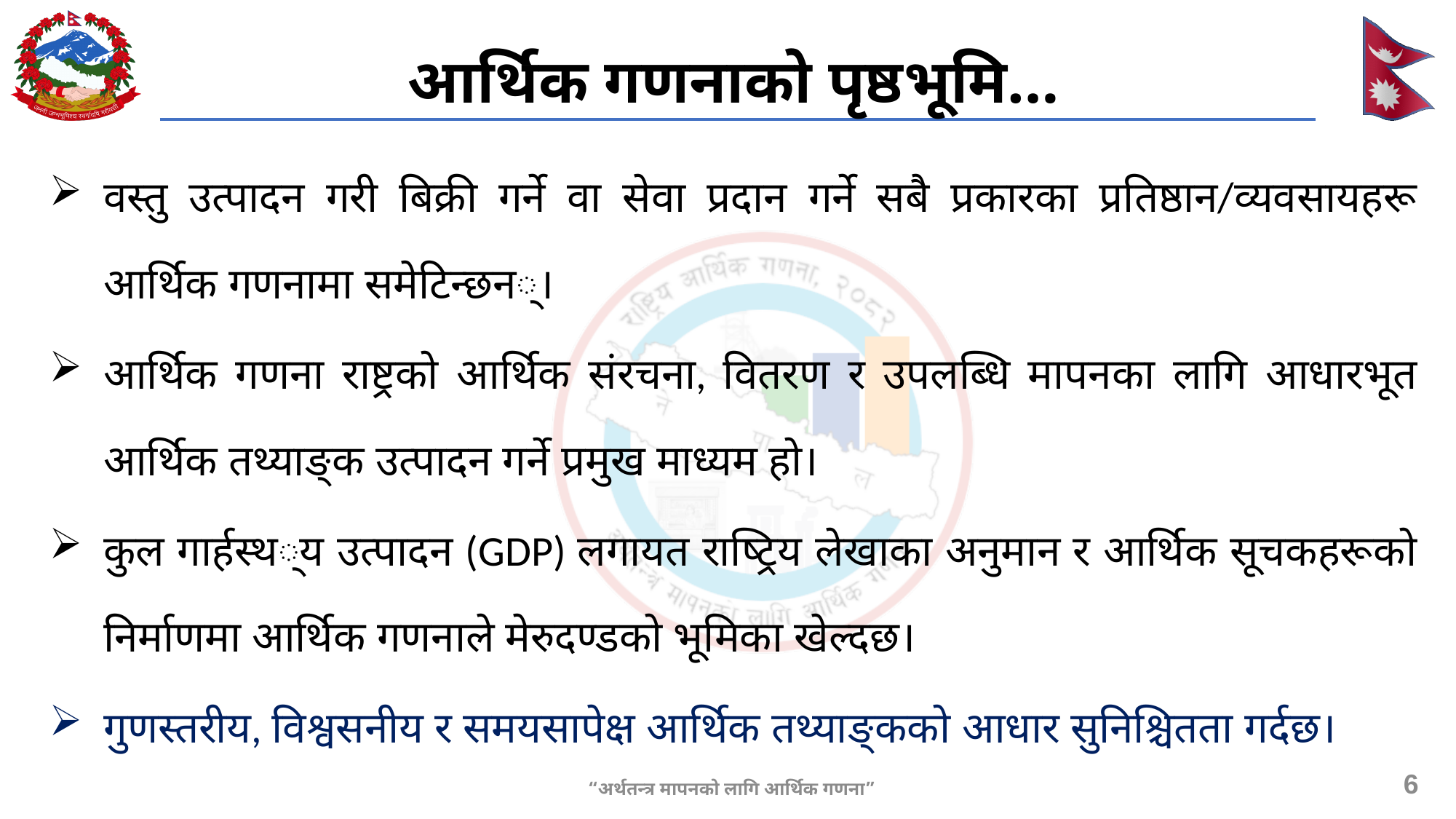

# आर्थिक गणनाको पृष्ठभूमि…

वस्तु उत्पादन गरी बिक्री गर्ने वा सेवा प्रदान गर्ने सबै प्रकारका प्रतिष्ठान/व्यवसायहरू आर्थिक गणनामा समेटिन्छन्।
आर्थिक गणना राष्ट्रको आर्थिक संरचना, वितरण र उपलब्धि मापनका लागि आधारभूत आर्थिक तथ्याङ्क उत्पादन गर्ने प्रमुख माध्यम हो।
कुल गार्हस्थ्य उत्पादन (GDP) लगायत राष्ट्रिय लेखाका अनुमान र आर्थिक सूचकहरूको निर्माणमा आर्थिक गणनाले मेरुदण्डको भूमिका खेल्दछ।
गुणस्तरीय, विश्वसनीय र समयसापेक्ष आर्थिक तथ्याङ्कको आधार सुनिश्चितता गर्दछ।

6
“अर्थतन्त्र मापनको लागि आर्थिक गणना”